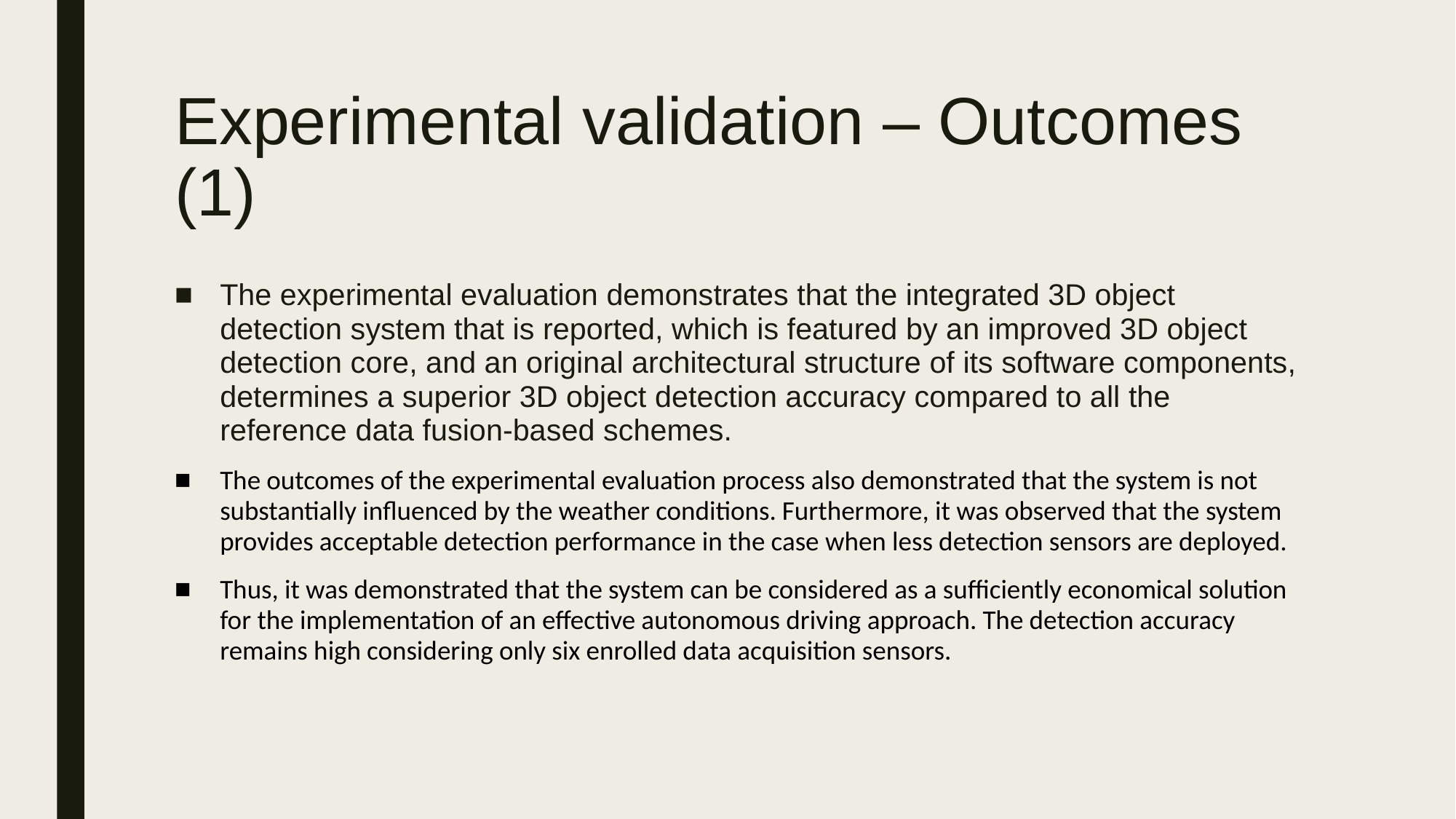

# Experimental validation – Outcomes (1)
The experimental evaluation demonstrates that the integrated 3D object detection system that is reported, which is featured by an improved 3D object detection core, and an original architectural structure of its software components, determines a superior 3D object detection accuracy compared to all the reference data fusion-based schemes.
The outcomes of the experimental evaluation process also demonstrated that the system is not substantially influenced by the weather conditions. Furthermore, it was observed that the system provides acceptable detection performance in the case when less detection sensors are deployed.
Thus, it was demonstrated that the system can be considered as a sufficiently economical solution for the implementation of an effective autonomous driving approach. The detection accuracy remains high considering only six enrolled data acquisition sensors.